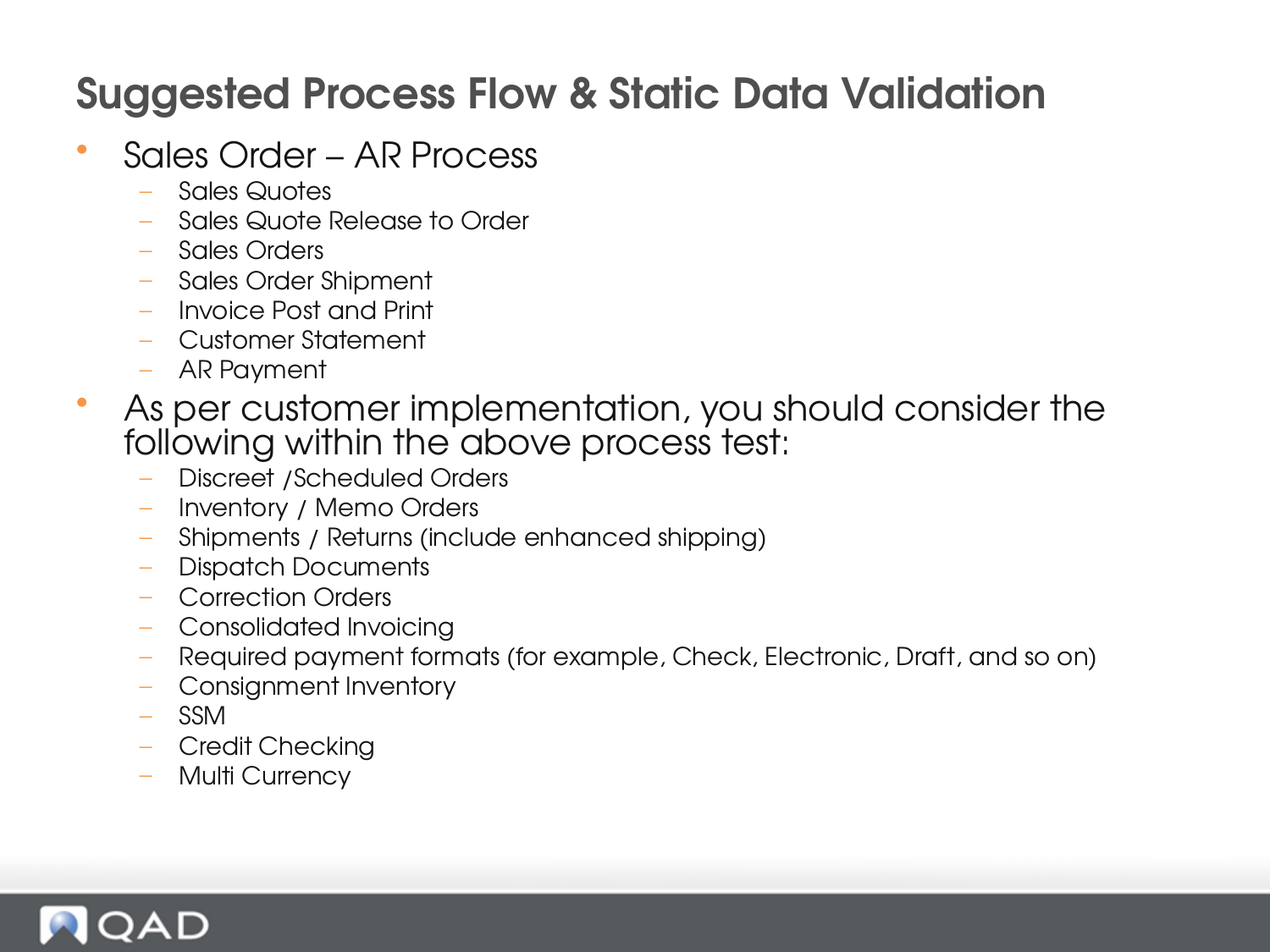

# Suggested Process Flow & Static Data Validation

Sales Order – AR Process
Sales Quotes
Sales Quote Release to Order
Sales Orders
Sales Order Shipment
Invoice Post and Print
Customer Statement
AR Payment
As per customer implementation, you should consider the following within the above process test:
Discreet /Scheduled Orders
Inventory / Memo Orders
Shipments / Returns (include enhanced shipping)
Dispatch Documents
Correction Orders
Consolidated Invoicing
Required payment formats (for example, Check, Electronic, Draft, and so on)
Consignment Inventory
SSM
Credit Checking
Multi Currency